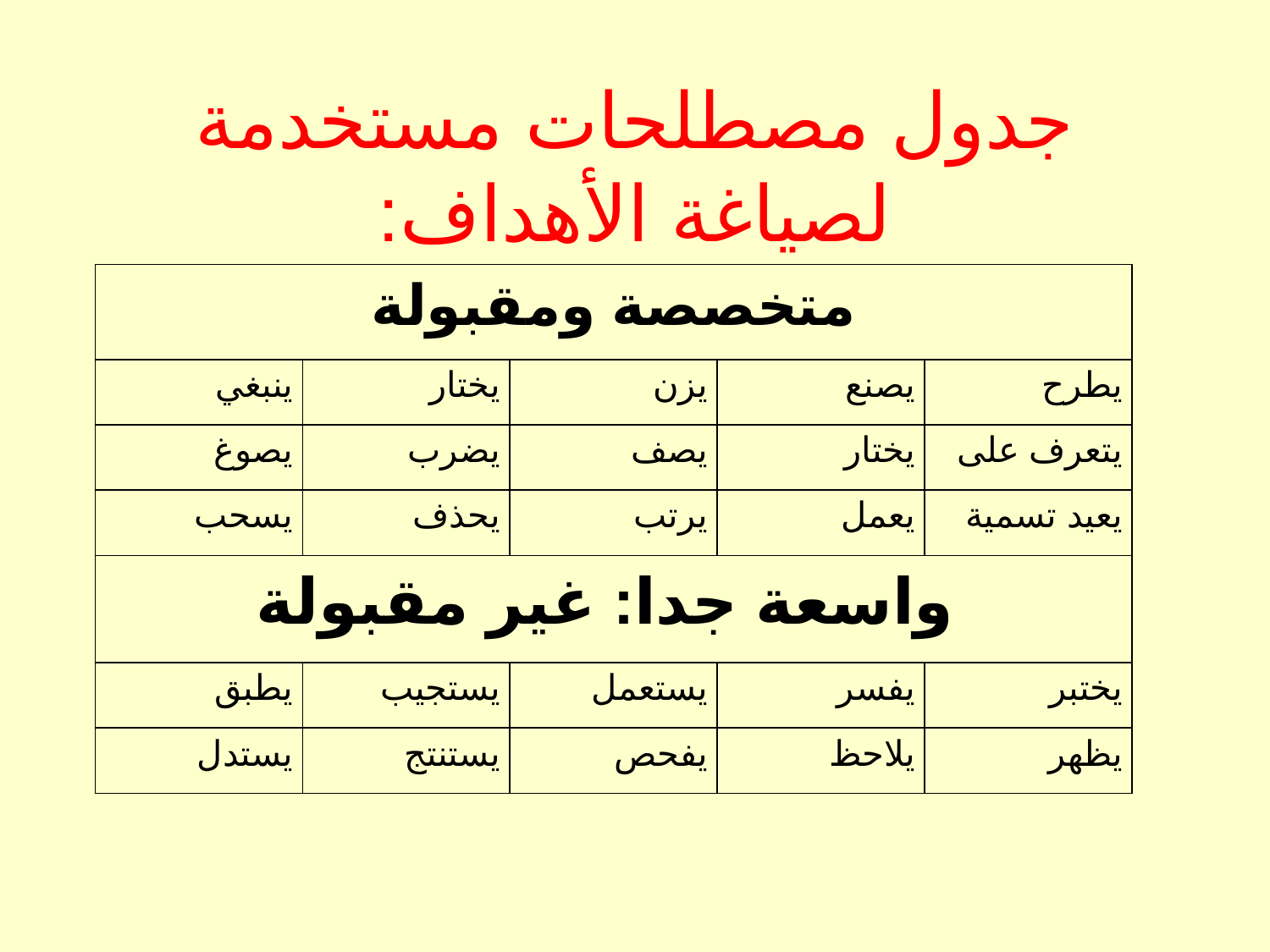

# جدول مصطلحات مستخدمة لصياغة الأهداف:
| متخصصة ومقبولة |  |  |  |  |
| --- | --- | --- | --- | --- |
| ينبغي | يختار | يزن | يصنع | يطرح |
| يصوغ | يضرب | يصف | يختار | يتعرف على |
| يسحب | يحذف | يرتب | يعمل | يعيد تسمية |
| واسعة جدا: غير مقبولة |  |  |  |  |
| يطبق | يستجيب | يستعمل | يفسر | يختبر |
| يستدل | يستنتج | يفحص | يلاحظ | يظهر |